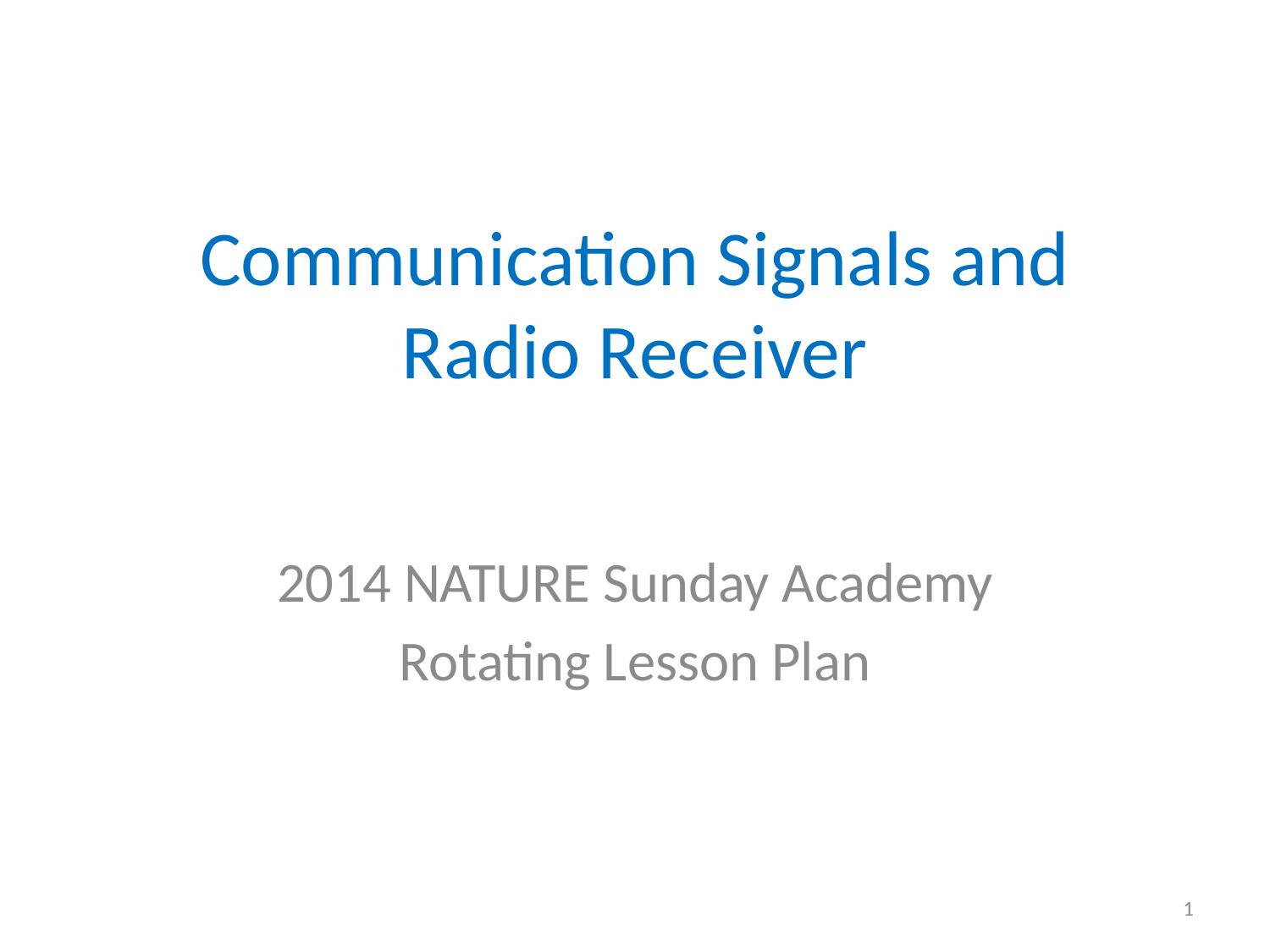

# Communication Signals and Radio Receiver
2014 NATURE Sunday Academy
Rotating Lesson Plan

1